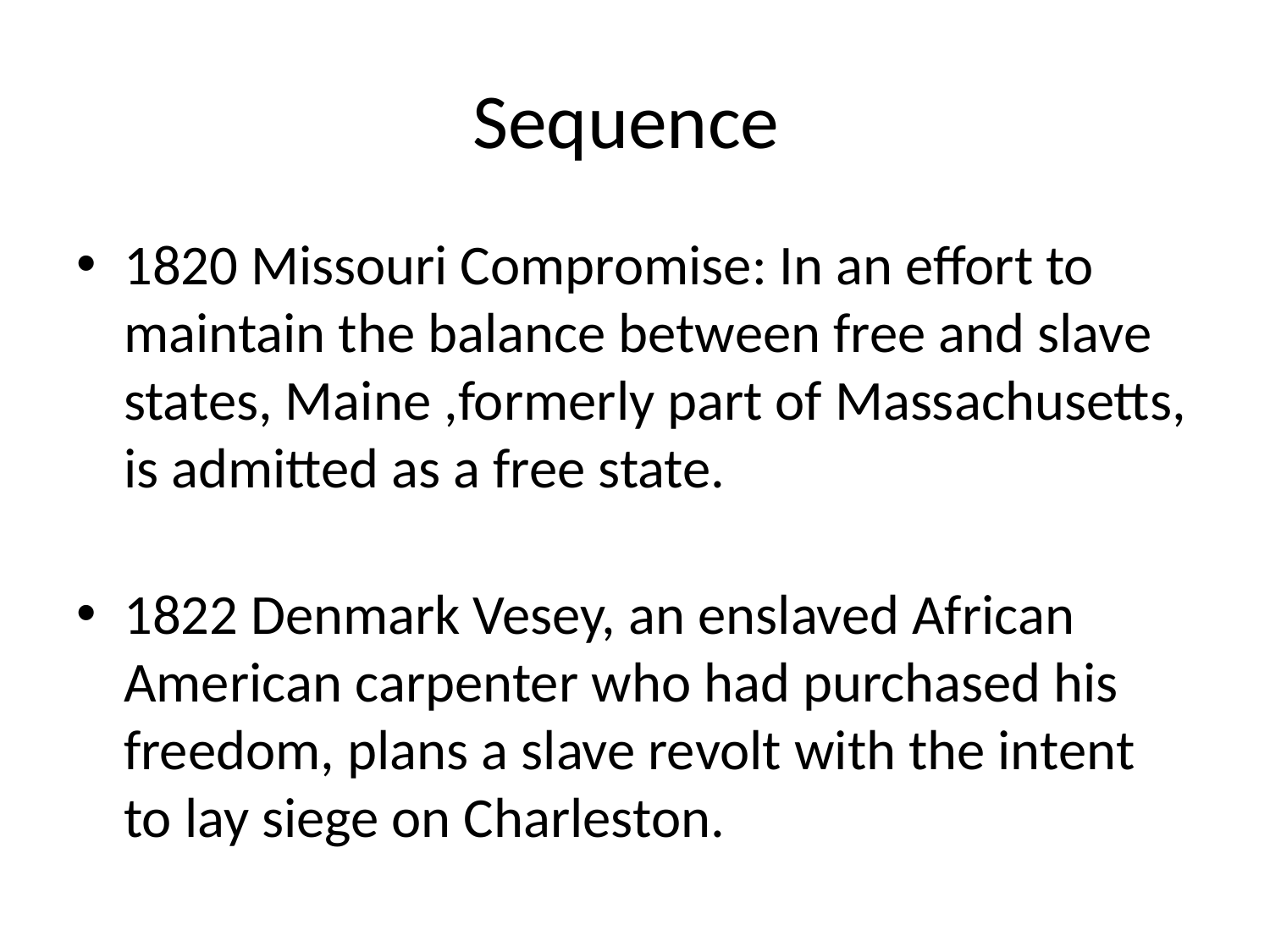

# Sequence
1820 Missouri Compromise: In an effort to maintain the balance between free and slave states, Maine ,formerly part of Massachusetts, is admitted as a free state.
1822 Denmark Vesey, an enslaved African American carpenter who had purchased his freedom, plans a slave revolt with the intent to lay siege on Charleston.